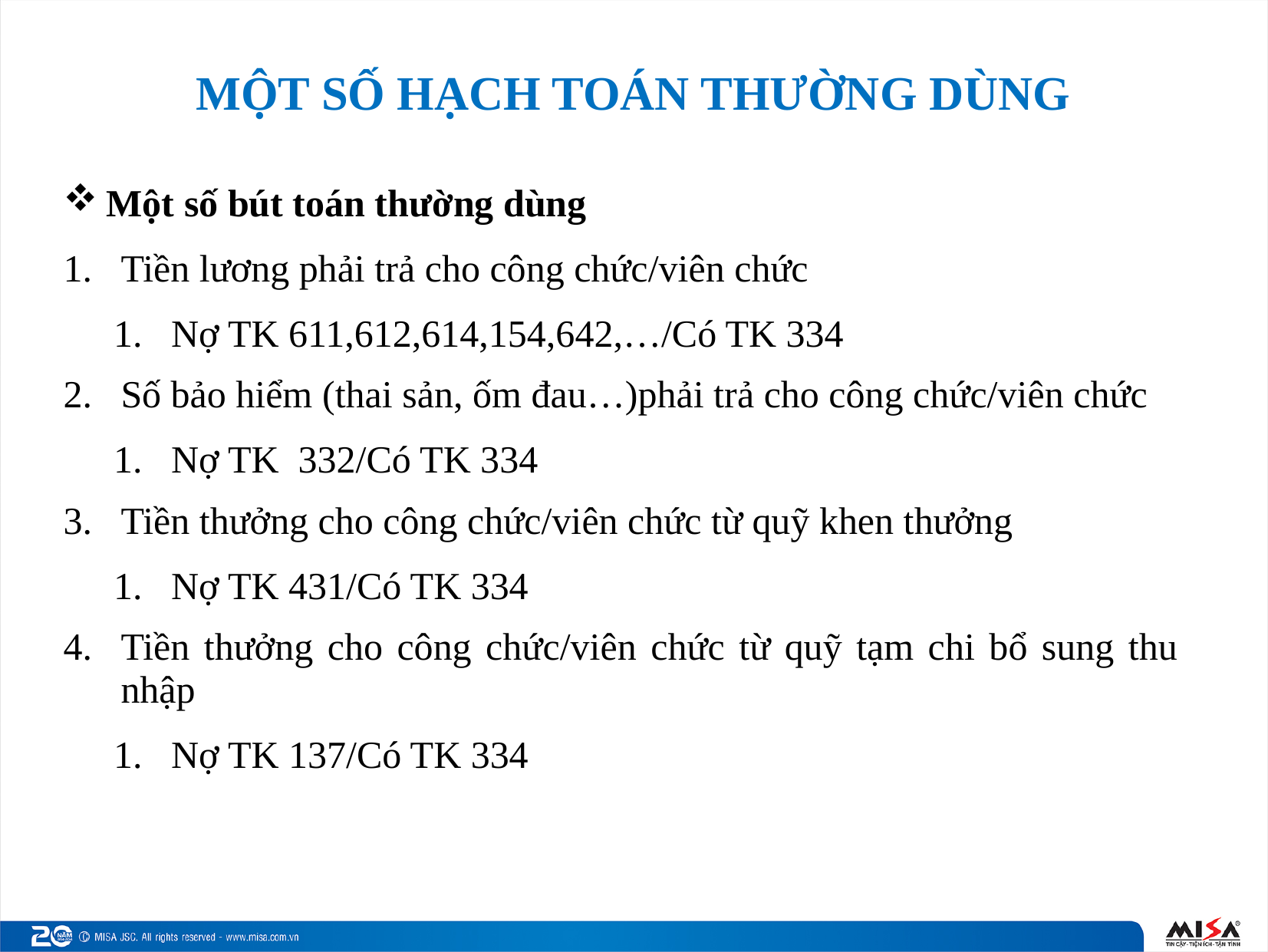

# MỘT SỐ HẠCH TOÁN THƯỜNG DÙNG
Một số bút toán thường dùng
Tiền lương phải trả cho công chức/viên chức
Nợ TK 611,612,614,154,642,…/Có TK 334
Số bảo hiểm (thai sản, ốm đau…)phải trả cho công chức/viên chức
Nợ TK  332/Có TK 334
Tiền thưởng cho công chức/viên chức từ quỹ khen thưởng
Nợ TK 431/Có TK 334
Tiền thưởng cho công chức/viên chức từ quỹ tạm chi bổ sung thu nhập
Nợ TK 137/Có TK 334